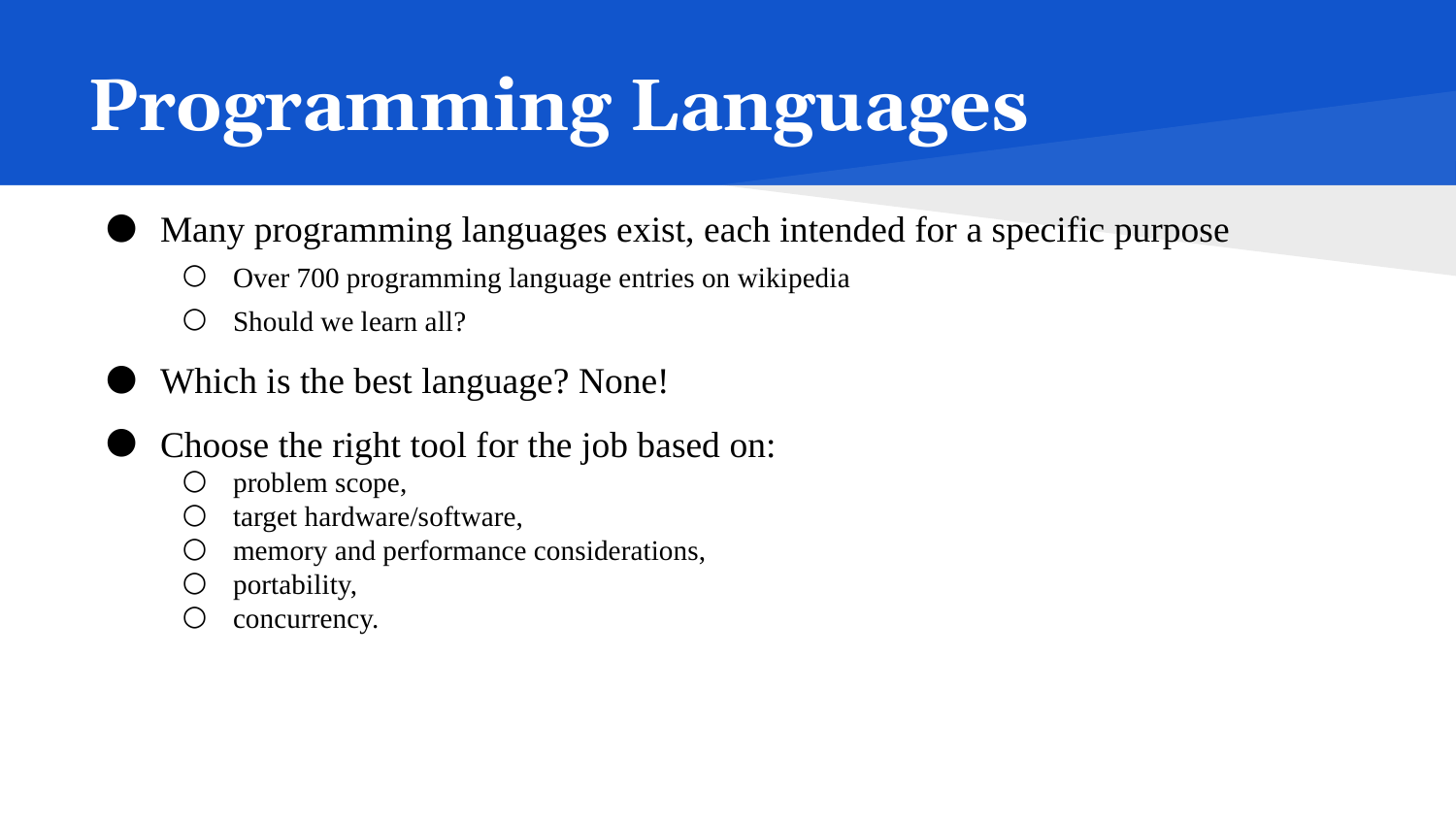

# Programming Languages
Many programming languages exist, each intended for a specific purpose
Over 700 programming language entries on wikipedia
Should we learn all?
Which is the best language? None!
Choose the right tool for the job based on:
problem scope,
target hardware/software,
memory and performance considerations,
portability,
concurrency.